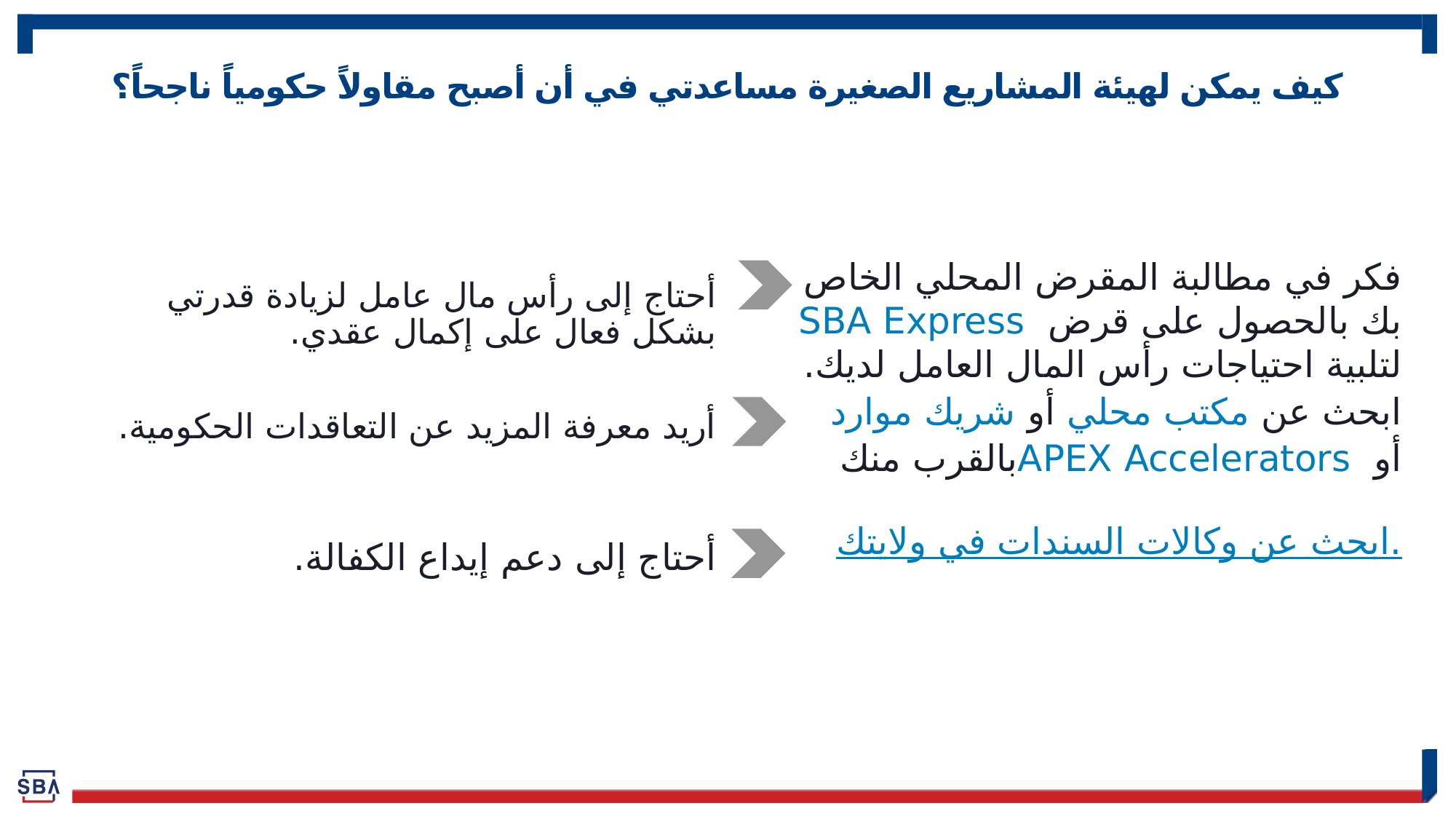

# كيف يمكن لهيئة المشاريع الصغيرة مساعدتي في أن أصبح مقاولاً حكومياً ناجحاً؟
فكر في مطالبة المقرض المحلي الخاص بك بالحصول على قرض SBA Express لتلبية احتياجات رأس المال العامل لديك.

أحتاج إلى رأس مال عامل لزيادة قدرتي بشكل فعال على إكمال عقدي.
ابحث عن مكتب محلي أو شريك موارد أو APEX Accelerators بالقرب منك

أريد معرفة المزيد عن التعاقدات الحكومية.
ابحث عن وكالات السندات في ولايتك.
أحتاج إلى دعم إيداع الكفالة.